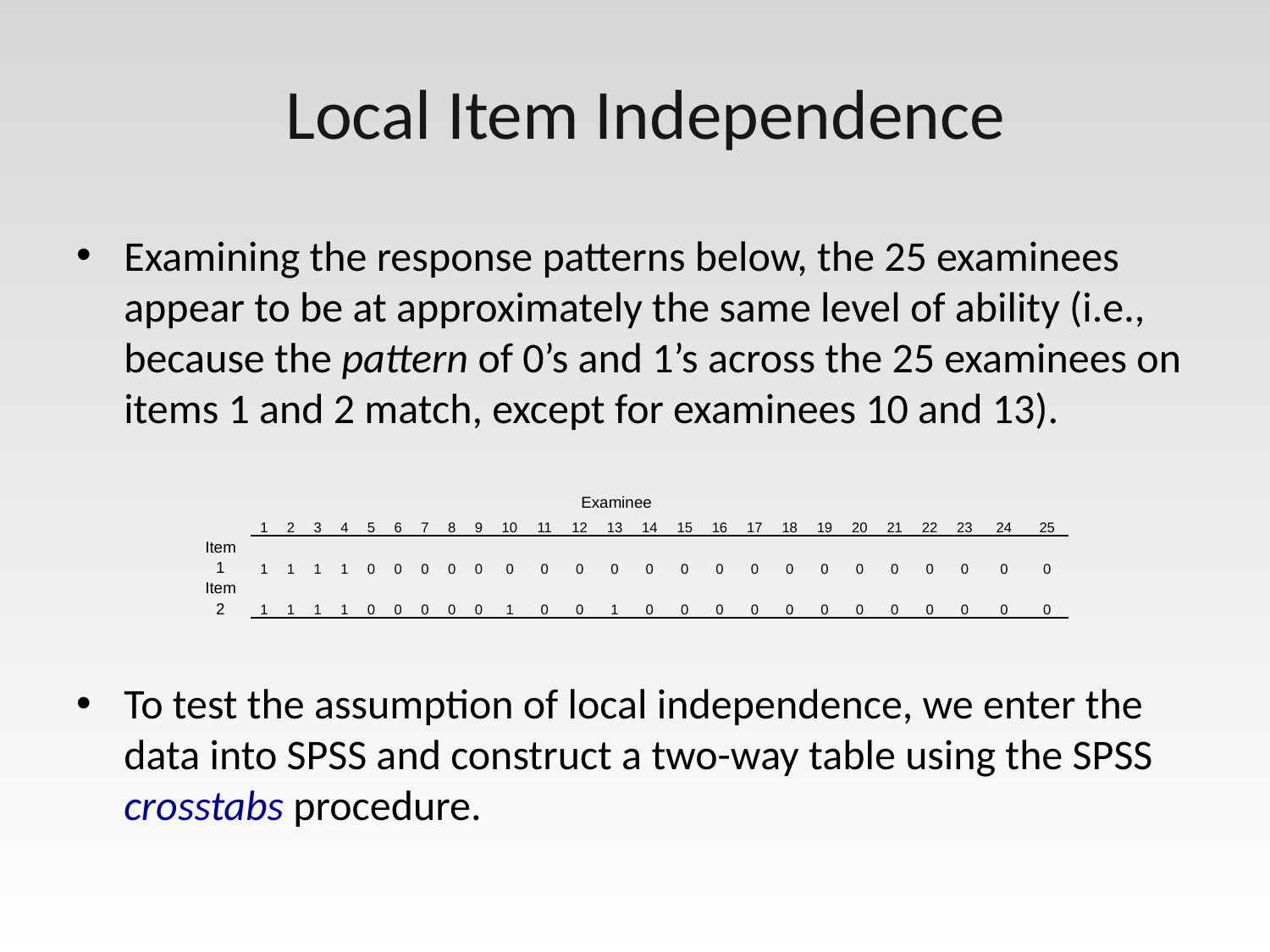

# Local Item Independence
Examining the response patterns below, the 25 examinees appear to be at approximately the same level of ability (i.e., because the pattern of 0’s and 1’s across the 25 examinees on items 1 and 2 match, except for examinees 10 and 13).

To test the assumption of local independence, we enter the data into SPSS and construct a two-way table using the SPSS crosstabs procedure.

|  | Examinee |  |  |  |  |  |  |  |  |  |  |  |  |  |  |  |  |  |  |  |  |  |  |  |  |
| --- | --- | --- | --- | --- | --- | --- | --- | --- | --- | --- | --- | --- | --- | --- | --- | --- | --- | --- | --- | --- | --- | --- | --- | --- | --- |
|  | 1 | 2 | 3 | 4 | 5 | 6 | 7 | 8 | 9 | 10 | 11 | 12 | 13 | 14 | 15 | 16 | 17 | 18 | 19 | 20 | 21 | 22 | 23 | 24 | 25 |
| Item 1 | 1 | 1 | 1 | 1 | 0 | 0 | 0 | 0 | 0 | 0 | 0 | 0 | 0 | 0 | 0 | 0 | 0 | 0 | 0 | 0 | 0 | 0 | 0 | 0 | 0 |
| Item 2 | 1 | 1 | 1 | 1 | 0 | 0 | 0 | 0 | 0 | 1 | 0 | 0 | 1 | 0 | 0 | 0 | 0 | 0 | 0 | 0 | 0 | 0 | 0 | 0 | 0 |